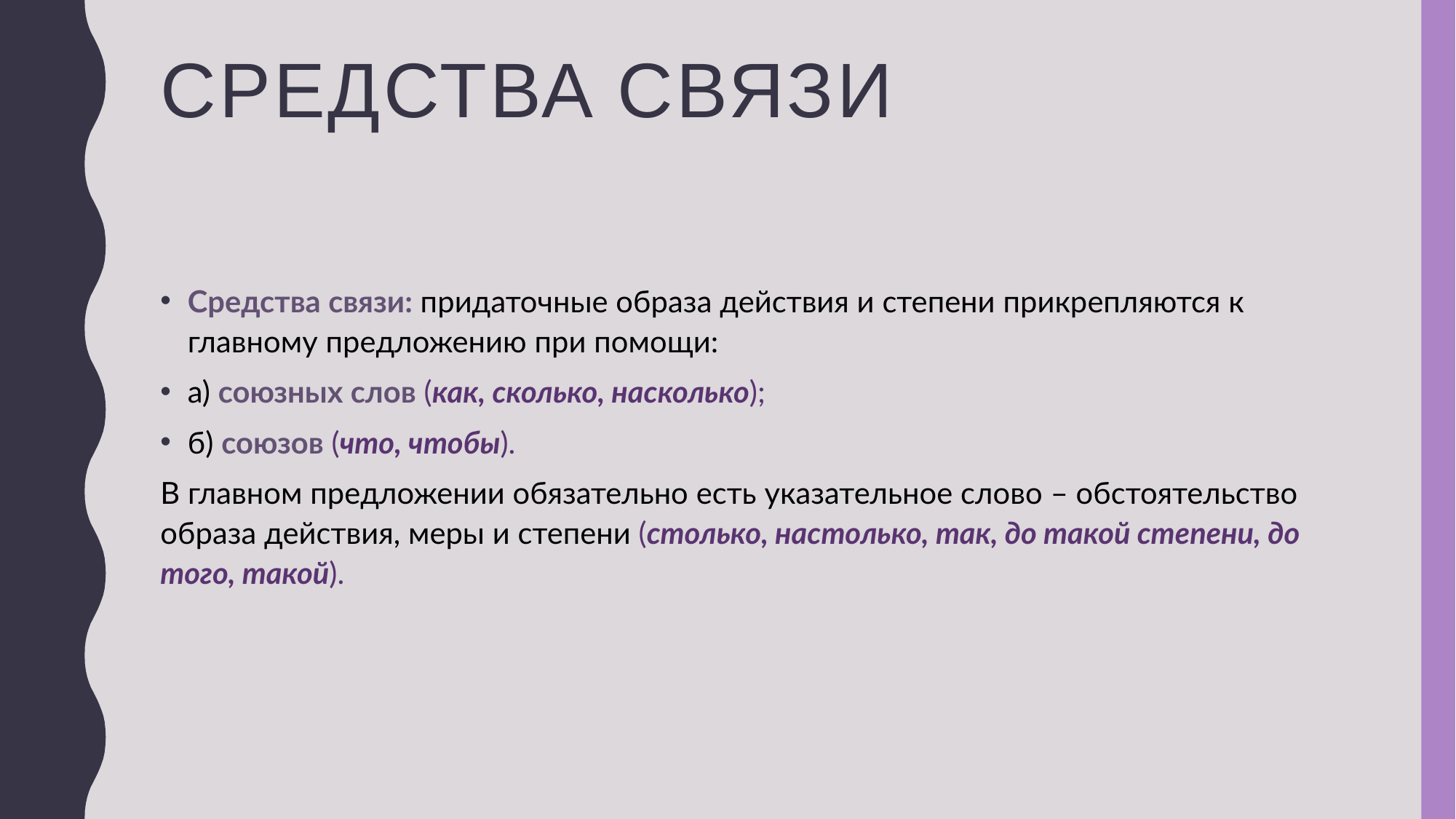

# Средства связи
Средства связи: придаточные образа действия и степени прикрепляются к главному предложению при помощи:
а) союзных слов (как, сколько, насколько);
б) союзов (что, чтобы).
В главном предложении обязательно есть указательное слово – обстоятельство образа действия, меры и степени (столько, настолько, так, до такой степени, до того, такой).